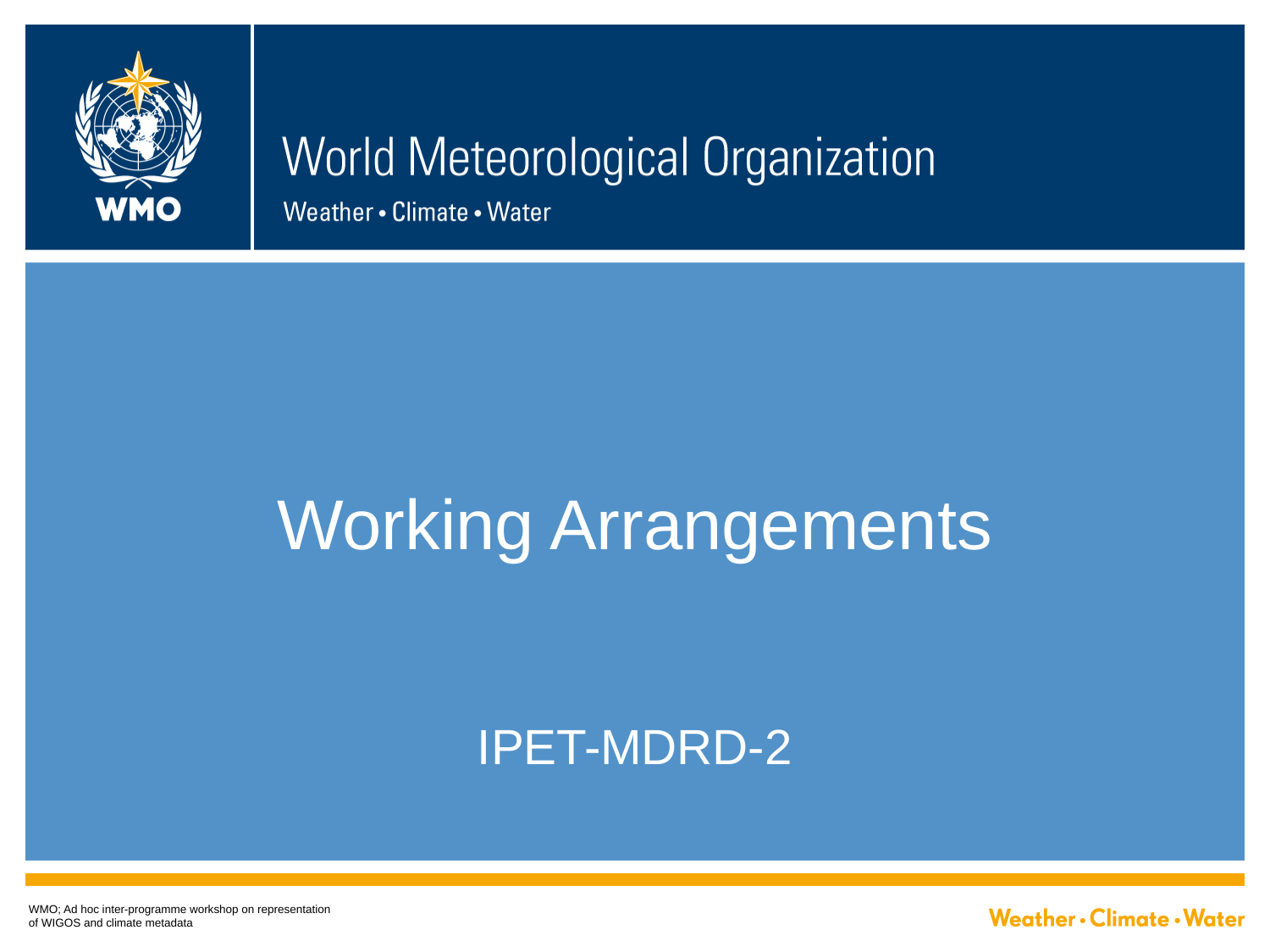

# Working Arrangements
IPET-MDRD-2
WMO; Ad hoc inter-programme workshop on representation of WIGOS and climate metadata